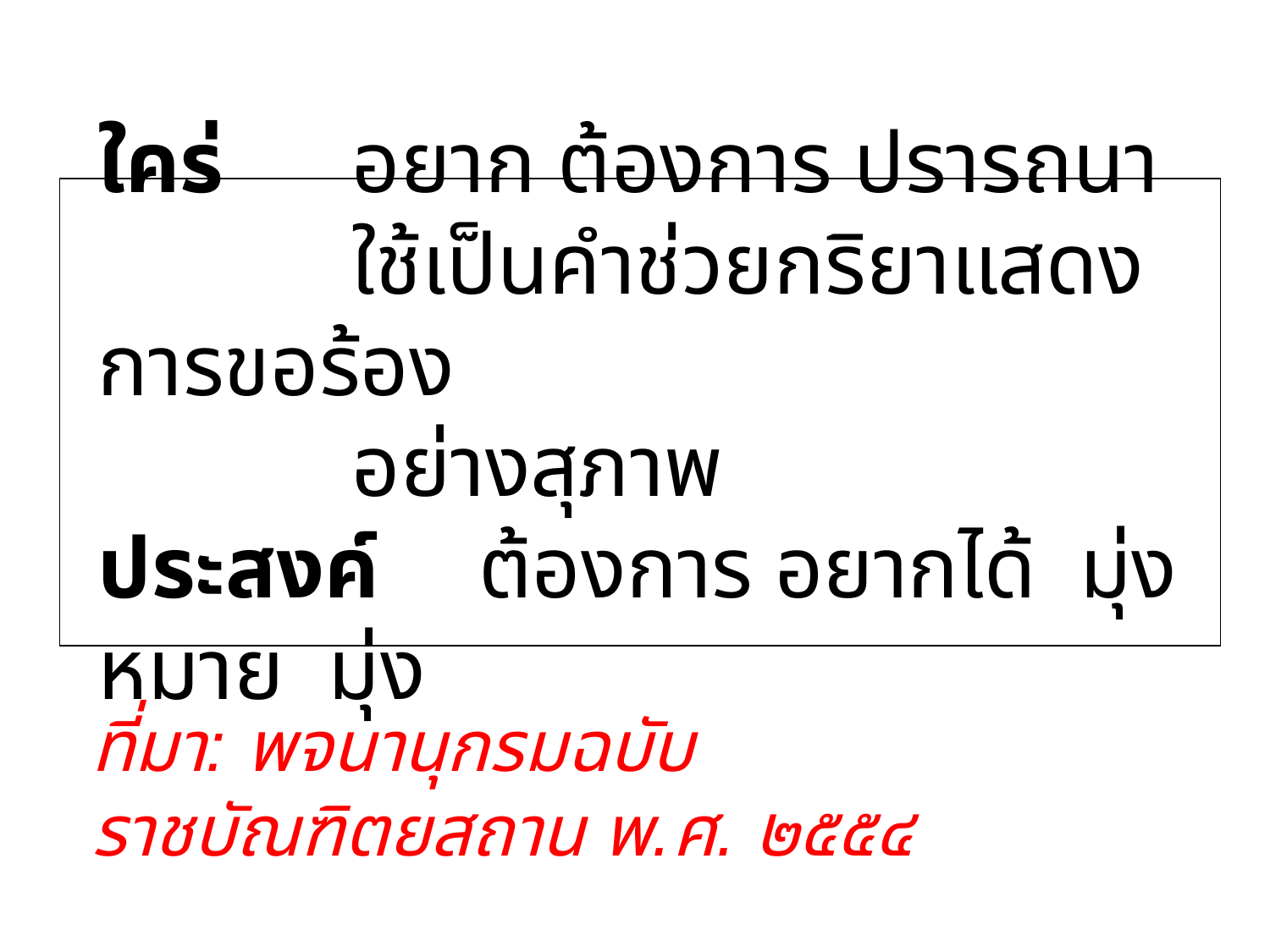

# ใคร่		อยาก ต้องการ ปรารถนา ใช้เป็นคำช่วยกริยาแสดงการขอร้อง อย่างสุภาพ ประสงค์	ต้องการ อยากได้  มุ่งหมาย  มุ่ง
ที่มา: พจนานุกรมฉบับราชบัณฑิตยสถาน พ.ศ. ๒๕๕๔